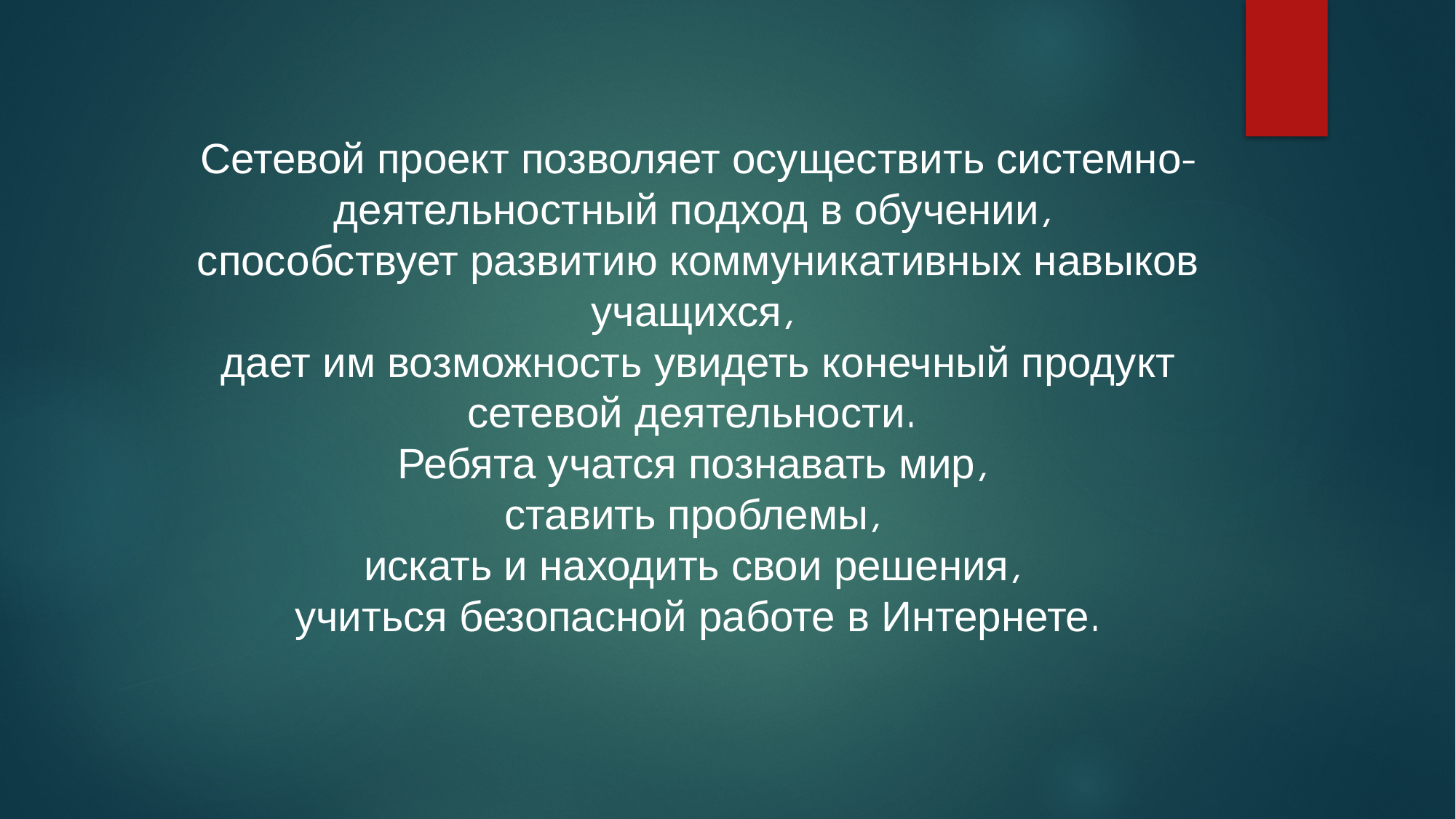

Сетевой проект позволяет осуществить системно-деятельностный подход в обучении,
способствует развитию коммуникативных навыков учащихся,
дает им возможность увидеть конечный продукт сетевой деятельности.
Ребята учатся познавать мир,
ставить проблемы,
искать и находить свои решения,
учиться безопасной работе в Интернете.